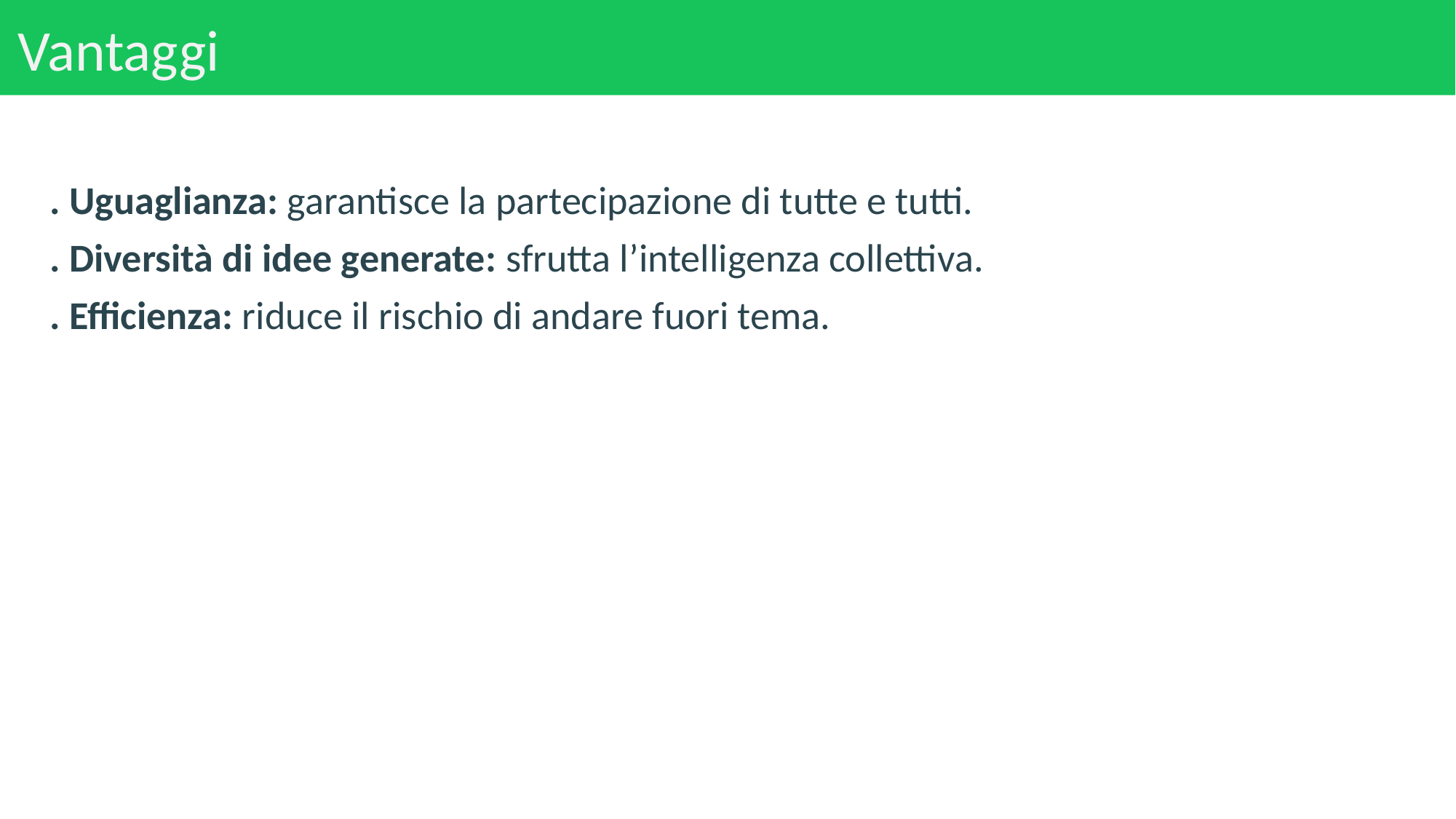

# Vantaggi

. Uguaglianza: garantisce la partecipazione di tutte e tutti.
. Diversità di idee generate: sfrutta l’intelligenza collettiva.
. Efficienza: riduce il rischio di andare fuori tema.